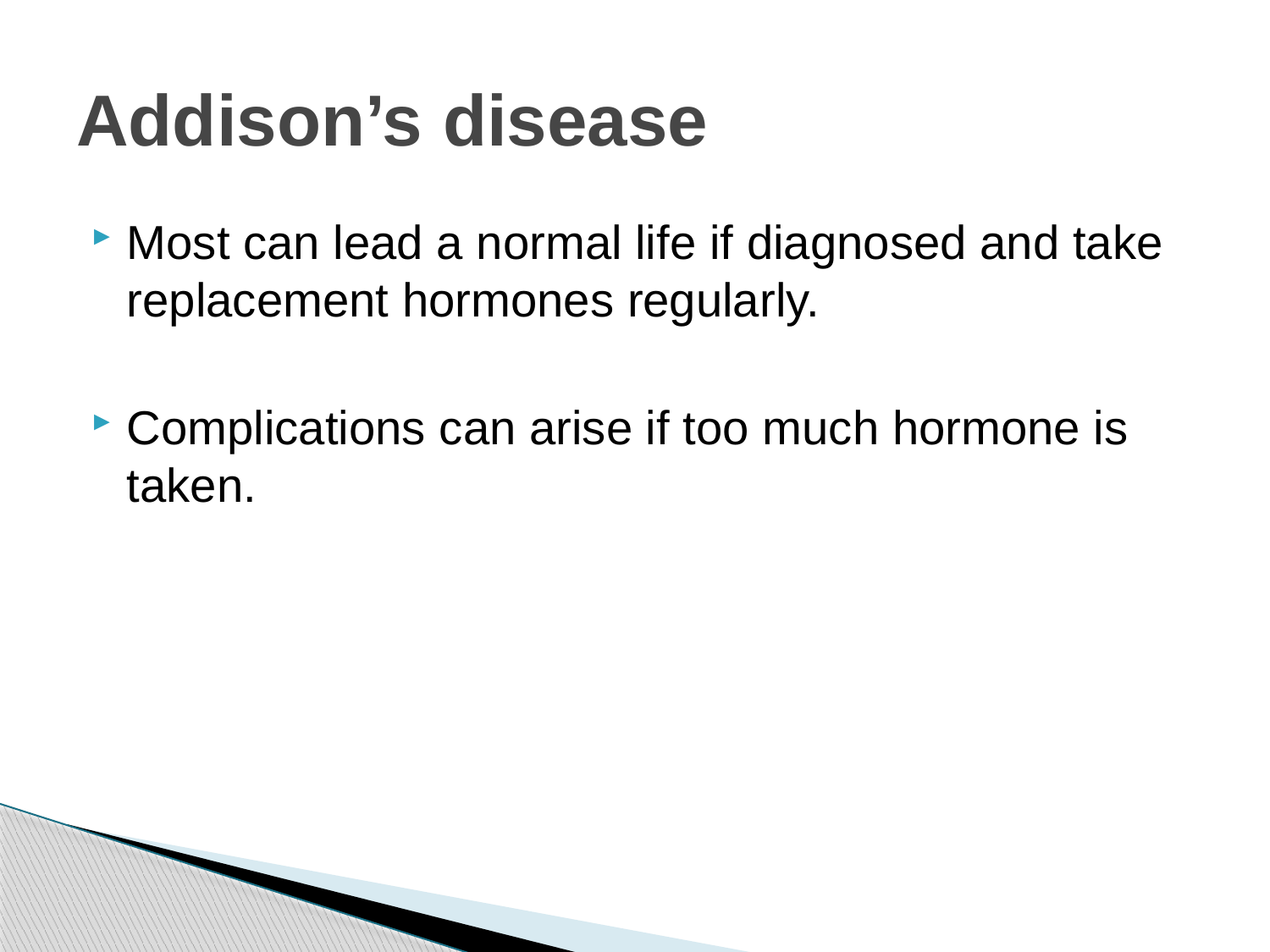

# Addison’s disease
Most can lead a normal life if diagnosed and take replacement hormones regularly.

Complications can arise if too much hormone is taken.